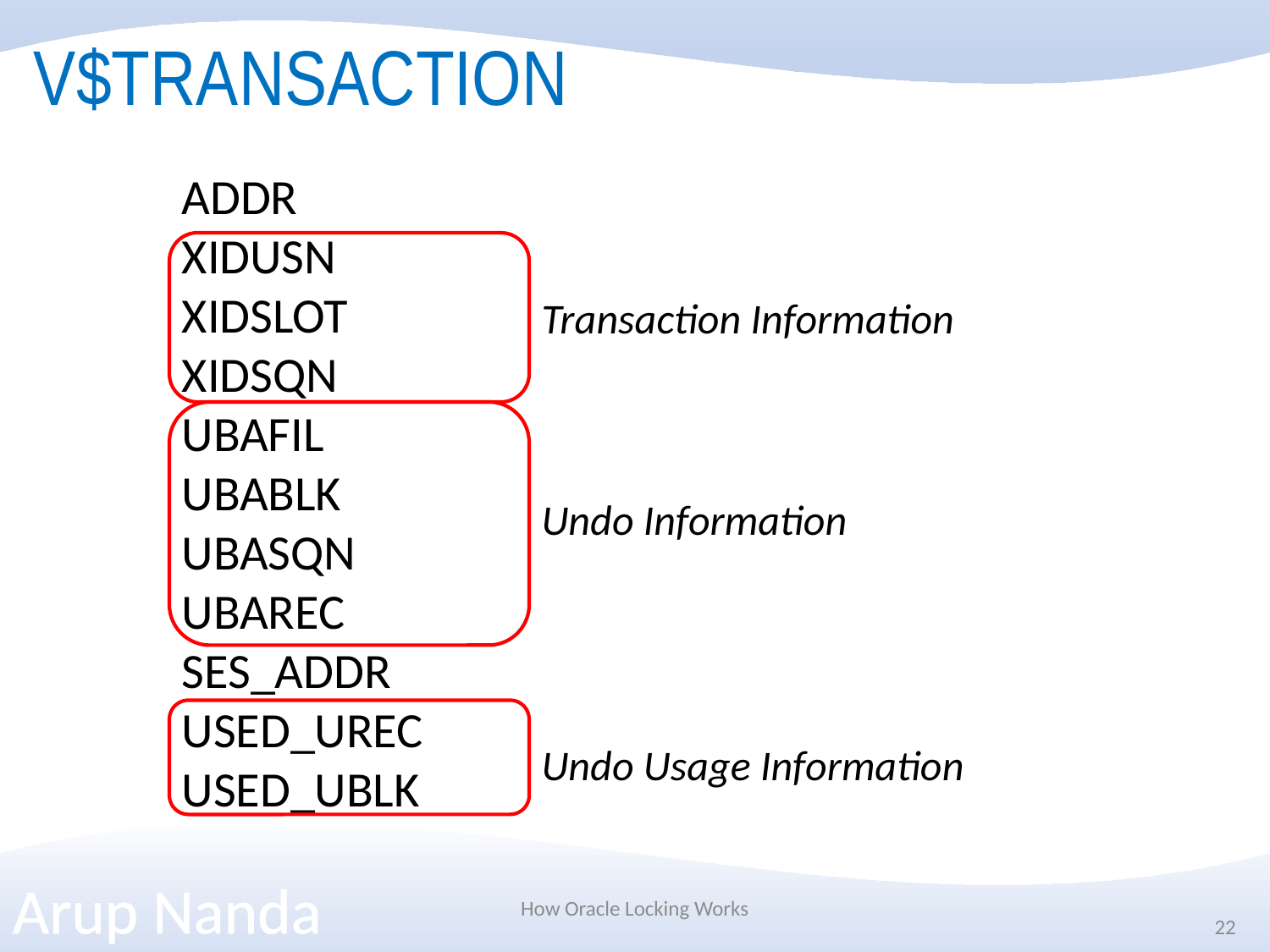

# V$TRANSACTION
ADDR
XIDUSN
XIDSLOT
XIDSQN
UBAFIL
UBABLK
UBASQN
UBAREC
SES_ADDR
USED_UREC
USED_UBLK

Transaction Information

Undo Information

Undo Usage Information
How Oracle Locking Works
22